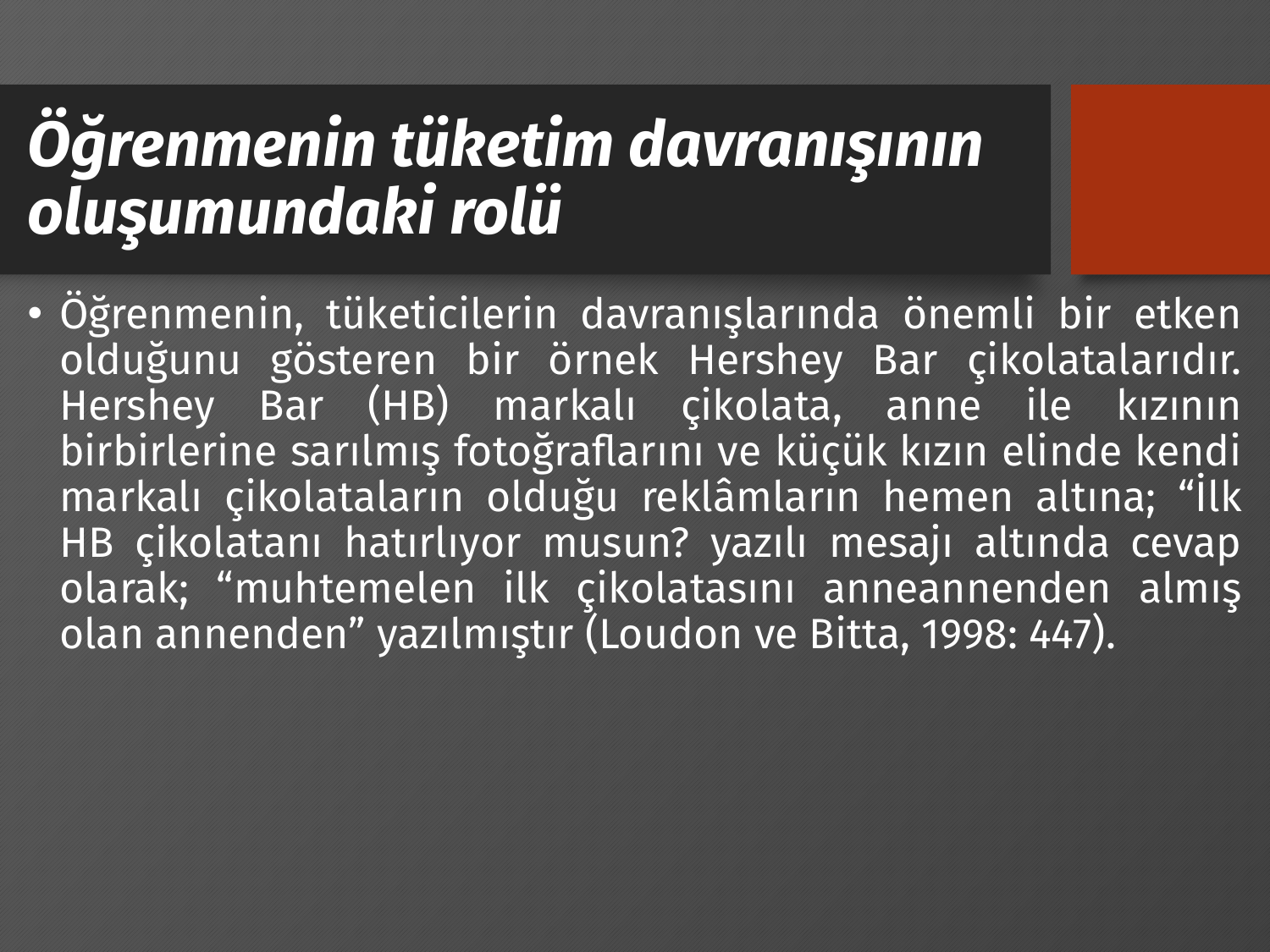

# Öğrenmenin tüketim davranışının oluşumundaki rolü
Öğrenmenin, tüketicilerin davranışlarında önemli bir etken olduğunu gösteren bir örnek Hershey Bar çikolatalarıdır. Hershey Bar (HB) markalı çikolata, anne ile kızının birbirlerine sarılmış fotoğraflarını ve küçük kızın elinde kendi markalı çikolataların olduğu reklâmların hemen altına; “İlk HB çikolatanı hatırlıyor musun? yazılı mesajı altında cevap olarak; “muhtemelen ilk çikolatasını anneannenden almış olan annenden” yazılmıştır (Loudon ve Bitta, 1998: 447).